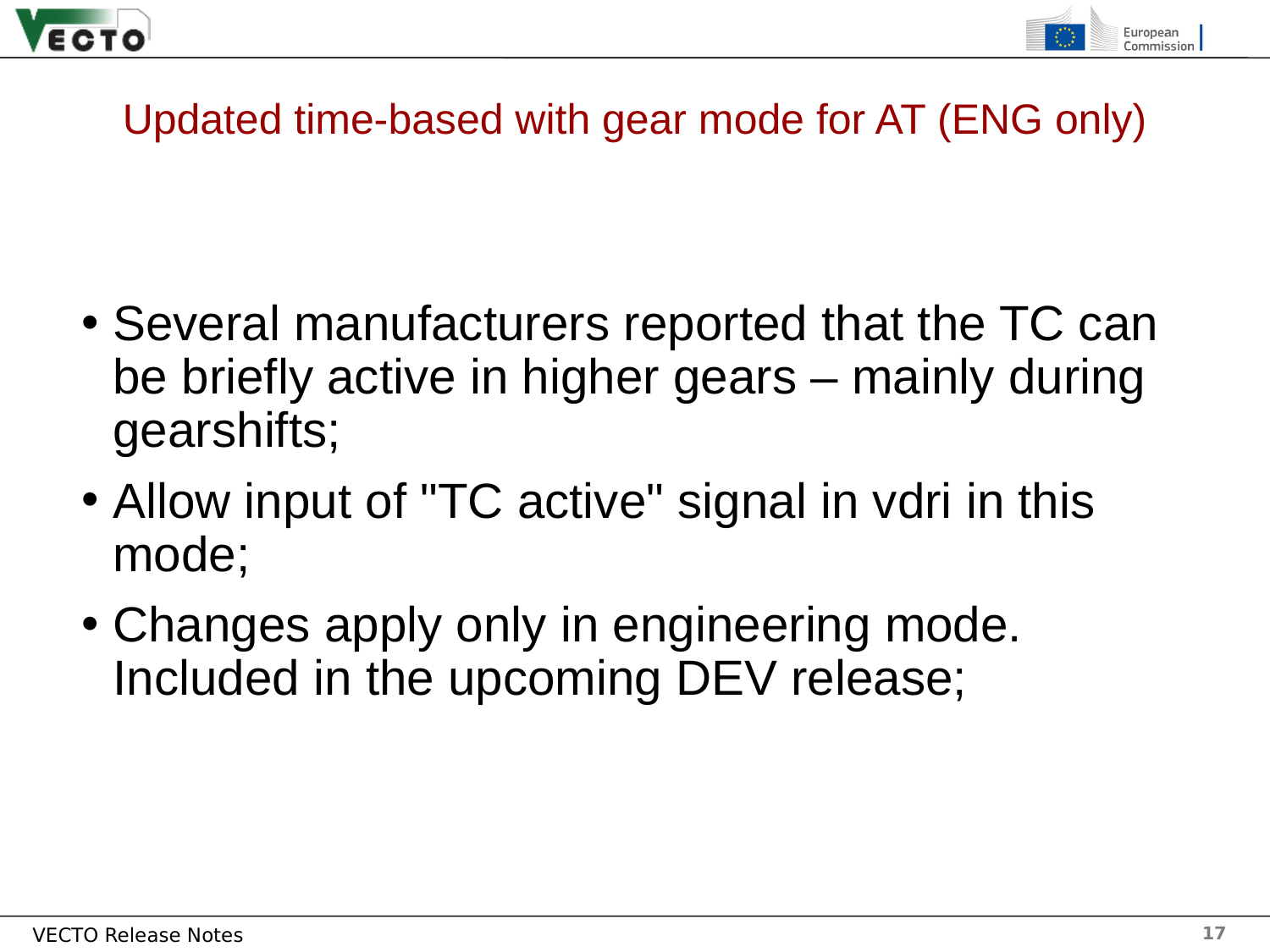

# Updated time-based with gear mode for AT (ENG only)​
17
Several manufacturers reported that the TC can be briefly active in higher gears – mainly during gearshifts;​
Allow input of "TC active" signal in vdri in this mode;​
Changes apply only in engineering mode. Included in the upcoming DEV release;​